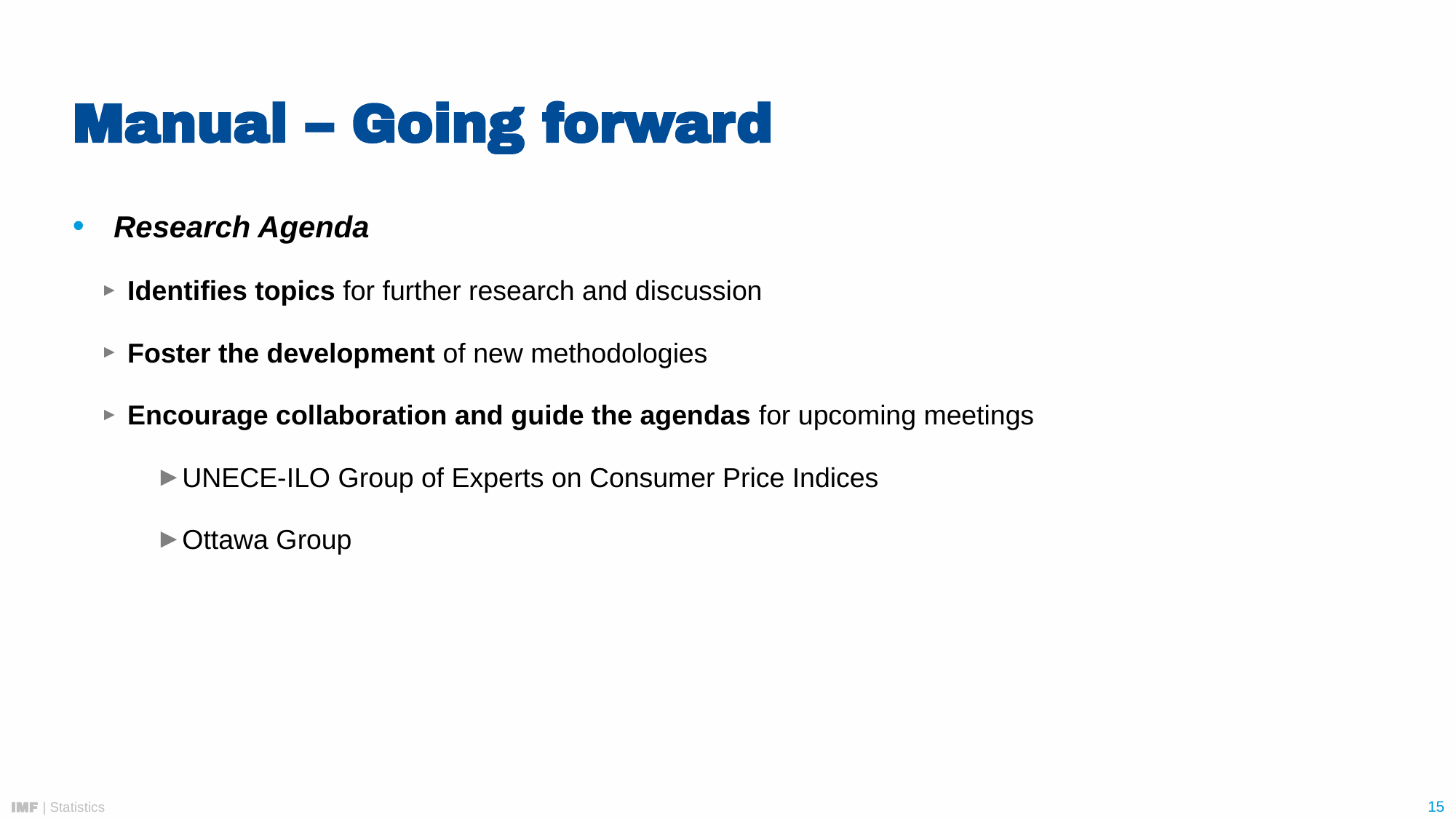

# Manual – Going forward
Research Agenda
Identifies topics for further research and discussion
Foster the development of new methodologies
Encourage collaboration and guide the agendas for upcoming meetings
UNECE-ILO Group of Experts on Consumer Price Indices
Ottawa Group